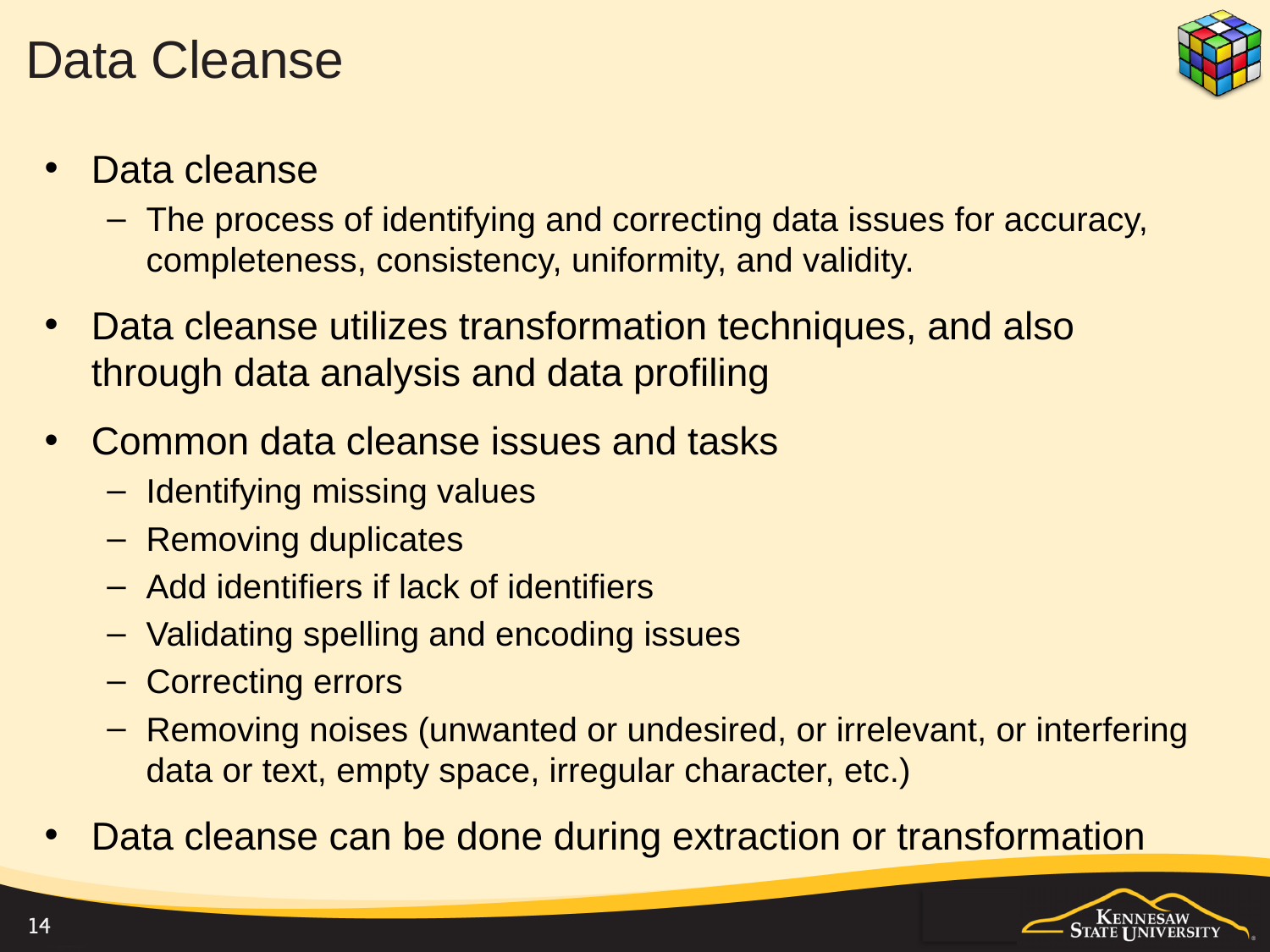

# Data Cleanse
Data cleanse
The process of identifying and correcting data issues for accuracy, completeness, consistency, uniformity, and validity.
Data cleanse utilizes transformation techniques, and also through data analysis and data profiling
Common data cleanse issues and tasks
Identifying missing values
Removing duplicates
Add identifiers if lack of identifiers
Validating spelling and encoding issues
Correcting errors
Removing noises (unwanted or undesired, or irrelevant, or interfering data or text, empty space, irregular character, etc.)
Data cleanse can be done during extraction or transformation
14